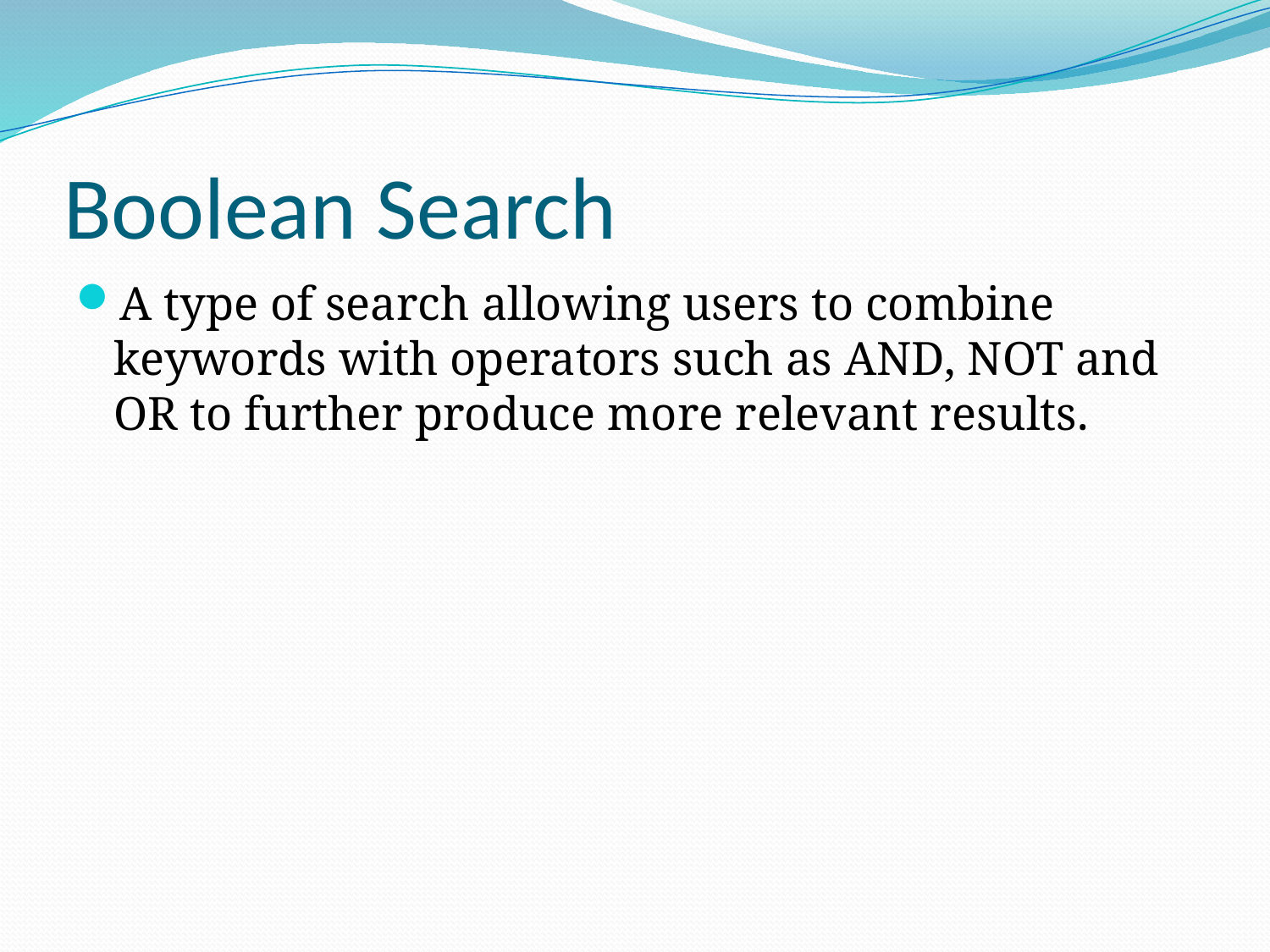

# Boolean Search
A type of search allowing users to combine keywords with operators such as AND, NOT and OR to further produce more relevant results.